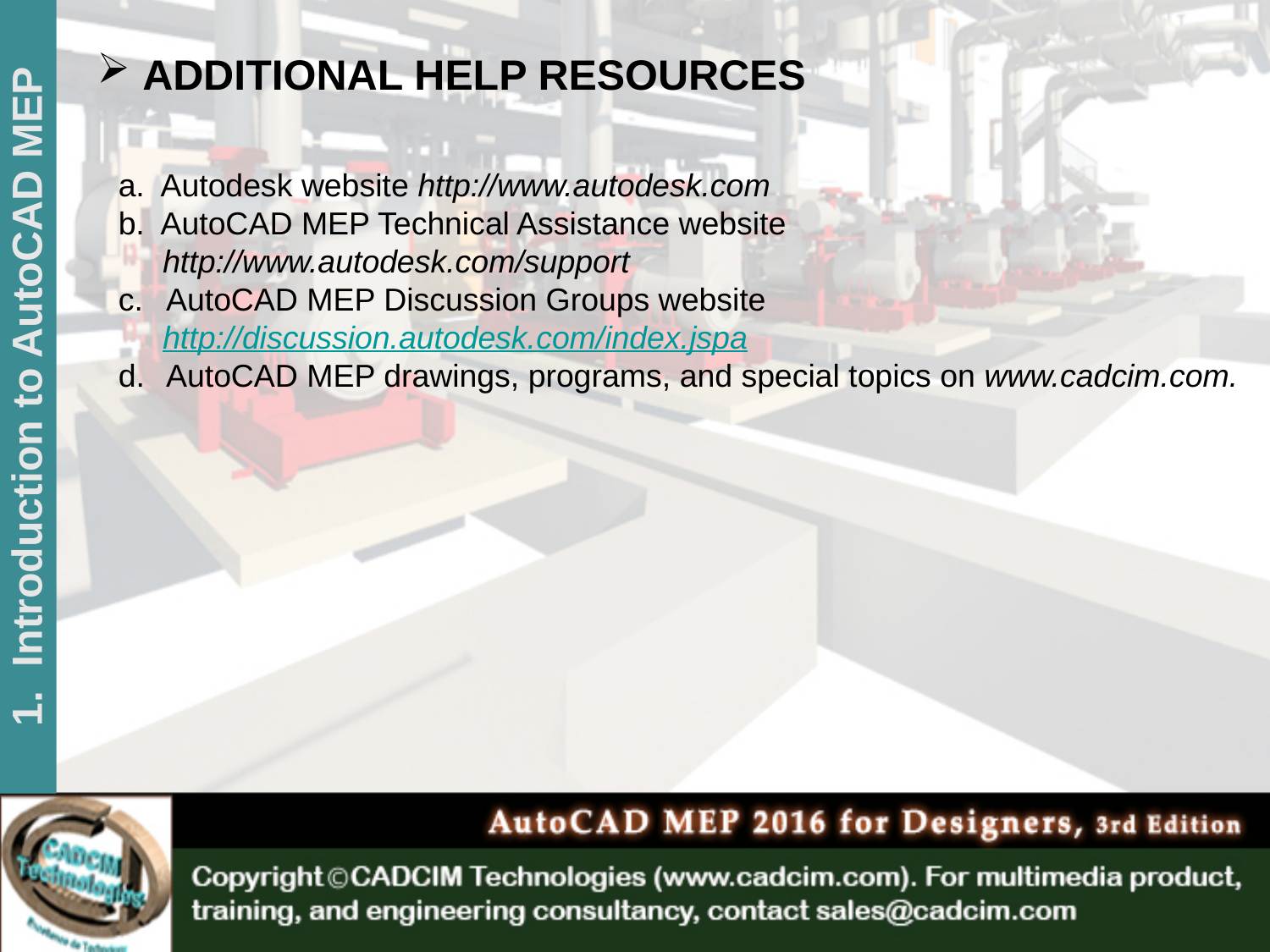

ADDITIONAL HELP RESOURCES
a.  Autodesk website http://www.autodesk.com
b.  AutoCAD MEP Technical Assistance website
     http://www.autodesk.com/support
AutoCAD MEP Discussion Groups website
     http://discussion.autodesk.com/index.jspa
AutoCAD MEP drawings, programs, and special topics on www.cadcim.com.